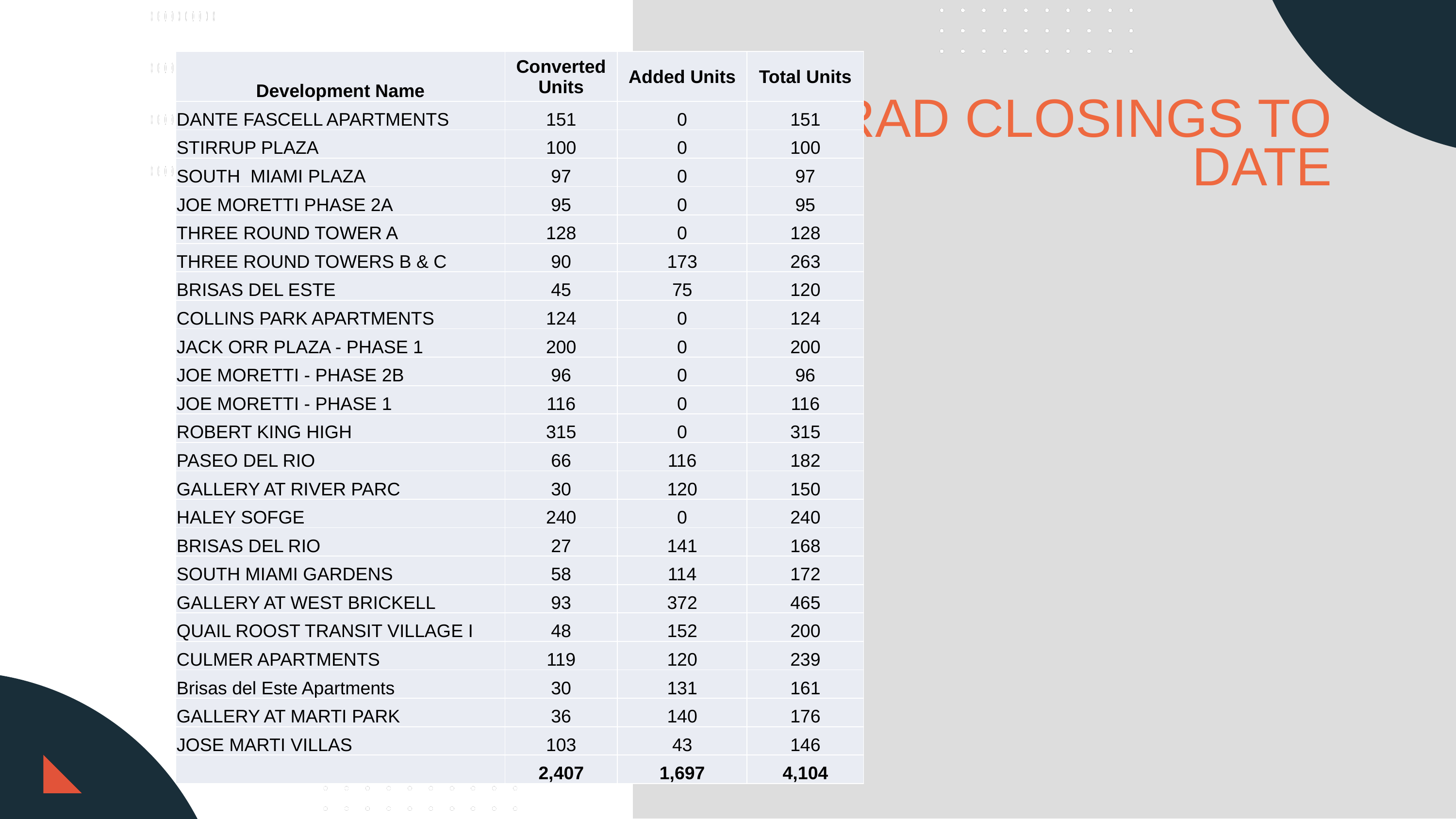

| Development Name | Converted Units | Added Units | Total Units |
| --- | --- | --- | --- |
| DANTE FASCELL APARTMENTS | 151 | 0 | 151 |
| STIRRUP PLAZA | 100 | 0 | 100 |
| SOUTH MIAMI PLAZA | 97 | 0 | 97 |
| JOE MORETTI PHASE 2A | 95 | 0 | 95 |
| THREE ROUND TOWER A | 128 | 0 | 128 |
| THREE ROUND TOWERS B & C | 90 | 173 | 263 |
| BRISAS DEL ESTE | 45 | 75 | 120 |
| COLLINS PARK APARTMENTS | 124 | 0 | 124 |
| JACK ORR PLAZA - PHASE 1 | 200 | 0 | 200 |
| JOE MORETTI - PHASE 2B | 96 | 0 | 96 |
| JOE MORETTI - PHASE 1 | 116 | 0 | 116 |
| ROBERT KING HIGH | 315 | 0 | 315 |
| PASEO DEL RIO | 66 | 116 | 182 |
| GALLERY AT RIVER PARC | 30 | 120 | 150 |
| HALEY SOFGE | 240 | 0 | 240 |
| BRISAS DEL RIO | 27 | 141 | 168 |
| SOUTH MIAMI GARDENS | 58 | 114 | 172 |
| GALLERY AT WEST BRICKELL | 93 | 372 | 465 |
| QUAIL ROOST TRANSIT VILLAGE I | 48 | 152 | 200 |
| CULMER APARTMENTS | 119 | 120 | 239 |
| Brisas del Este Apartments | 30 | 131 | 161 |
| GALLERY AT MARTI PARK | 36 | 140 | 176 |
| JOSE MARTI VILLAS | 103 | 43 | 146 |
|  | 2,407 | 1,697 | 4,104 |

RAD CLOSINGS TO DATE